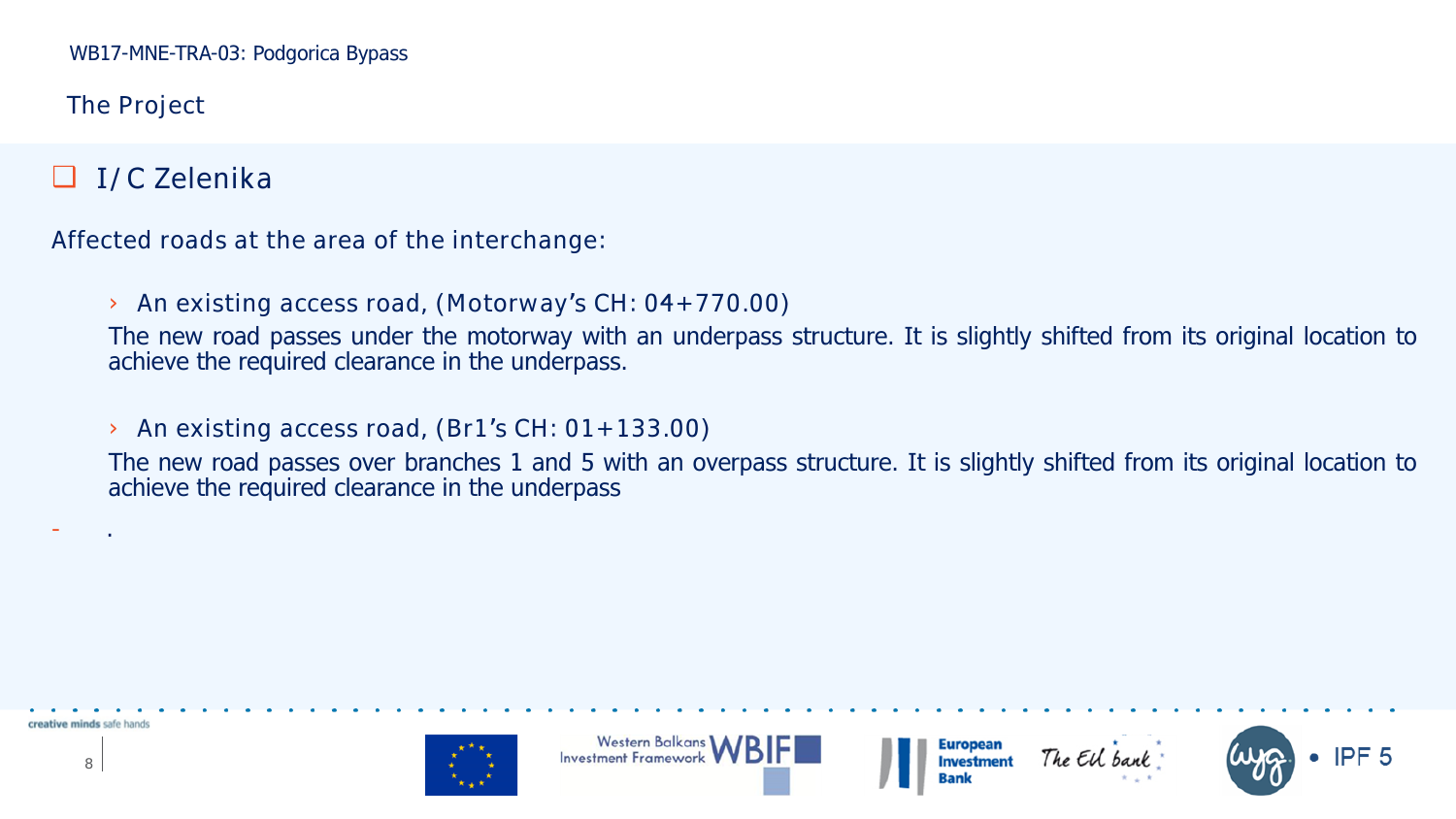

WB17-MNE-TRA-03: Podgorica Bypass
# The Project
  I/C Zelenika

Affected roads at the area of the interchange:

An existing access road, (Motorway’s CH: 04+770.00)
The new road passes under the motorway with an underpass structure. It is slightly shifted from its original location to achieve the required clearance in the underpass.

An existing access road, (Br1’s CH: 01+133.00)
The new road passes over branches 1 and 5 with an overpass structure. It is slightly shifted from its original location to achieve the required clearance in the underpass
.

8